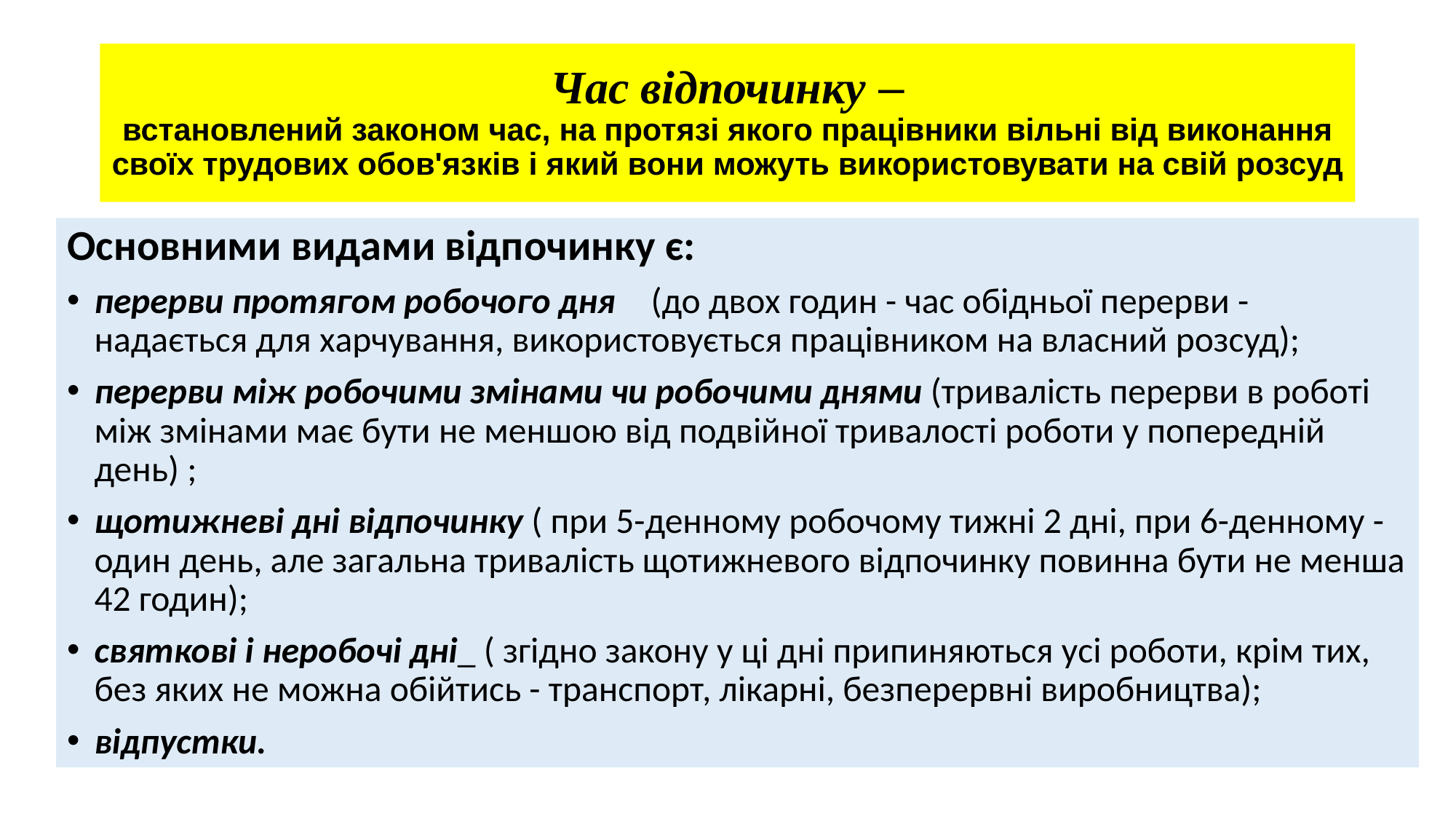

# Час відпочинку – встановлений законом час, на протязі якого працівники вільні від виконання своїх трудових обов'язків і який вони можуть використовувати на свій розсуд
Основними видами відпочинку є:
перерви протягом робочого дня	(до двох годин - час обідньої перерви - надається для харчування, використовується працівником на власний розсуд);
перерви між робочими змінами чи робочими днями (тривалість перерви в роботі між змінами має бути не меншою від подвійної тривалості роботи у попередній день) ;
щотижневі дні відпочинку ( при 5-денному робочому тижні 2 дні, при 6-денному - один день, але загальна тривалість щотижневого відпочинку повинна бути не менша 42 годин);
святкові і неробочі дні_ ( згідно закону у ці дні припиняються усі роботи, крім тих, без яких не можна обійтись - транспорт, лікарні, безперервні виробництва);
відпустки.